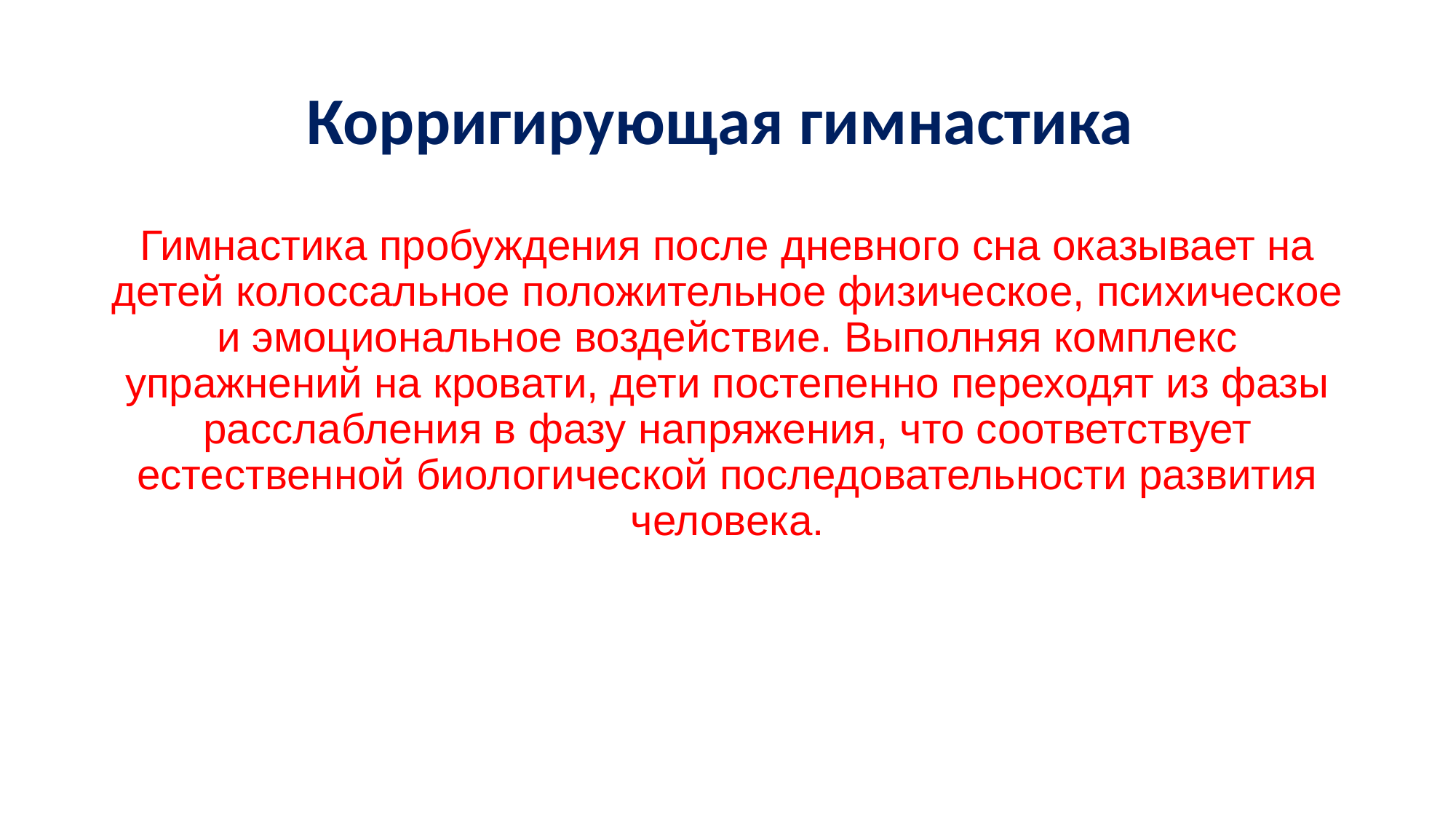

# Корригирующая гимнастика
Гимнастика пробуждения после дневного сна оказывает на детей колоссальное положительное физическое, психическое и эмоциональное воздействие. Выполняя комплекс упражнений на кровати, дети постепенно переходят из фазы расслабления в фазу напряжения, что соответствует естественной биологической последовательности развития человека.